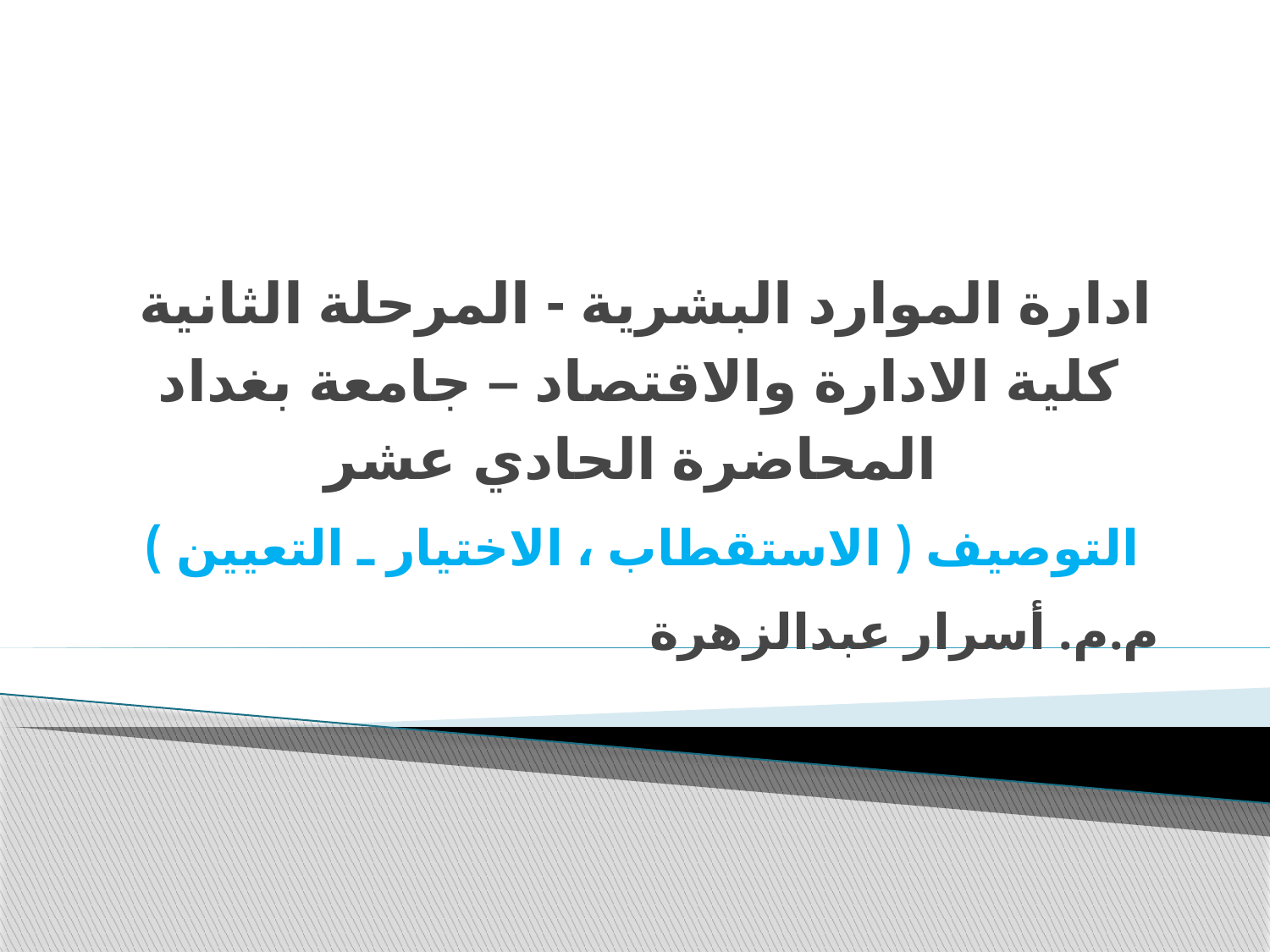

# ادارة الموارد البشرية - المرحلة الثانية كلية الادارة والاقتصاد – جامعة بغداد المحاضرة الحادي عشر
التوصيف ( الاستقطاب ، الاختيار ـ التعيين )
م.م. أسرار عبدالزهرة